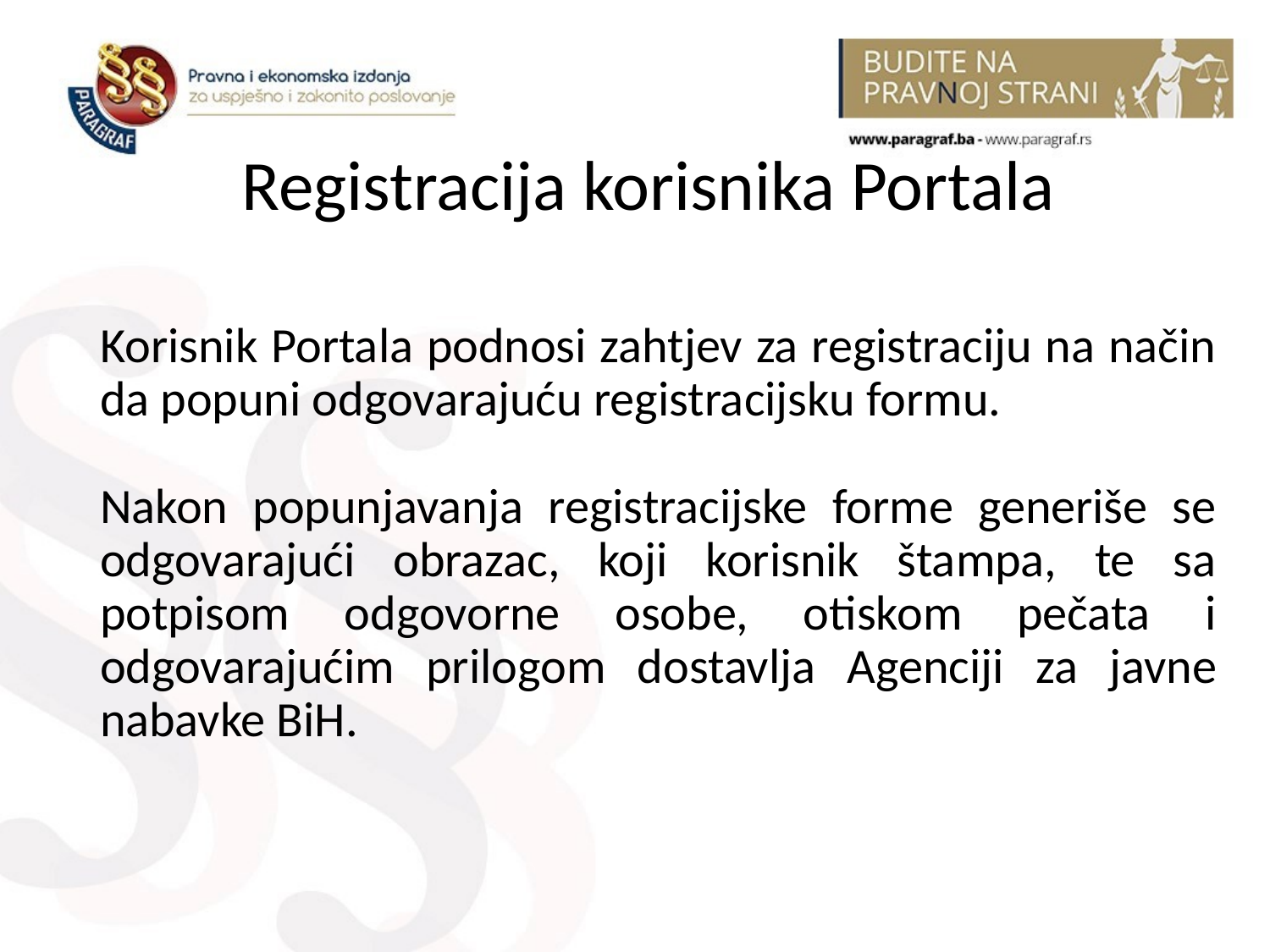

# Registracija korisnika Portala

Korisnik Portala podnosi zahtjev za registraciju na način da popuni odgovarajuću registracijsku formu.

Nakon popunjavanja registracijske forme generiše se odgovarajući obrazac, koji korisnik štampa, te sa potpisom odgovorne osobe, otiskom pečata i odgovarajućim prilogom dostavlja Agenciji za javne nabavke BiH.